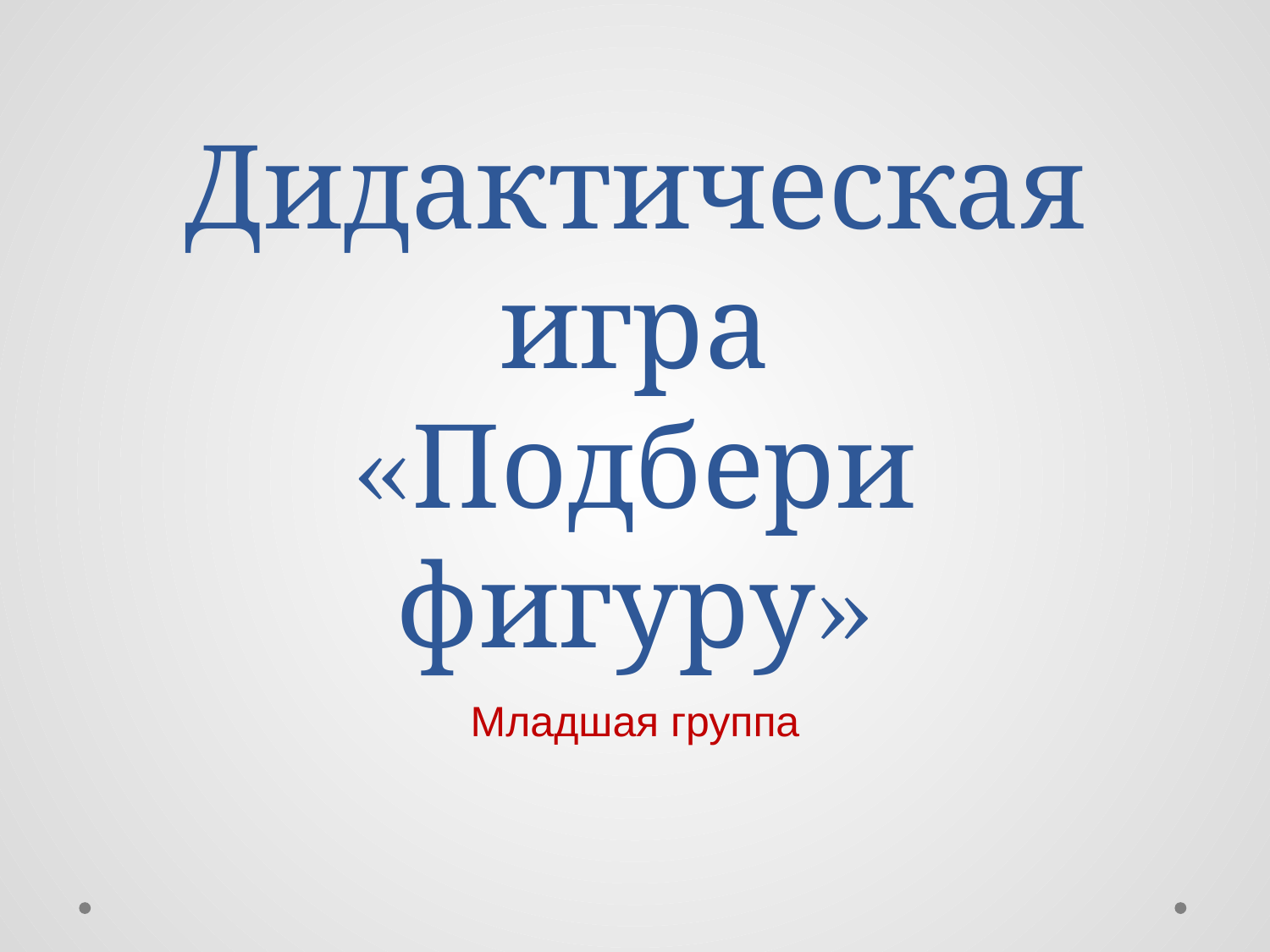

# Дидактическая игра «Подбери фигуру»
Младшая группа